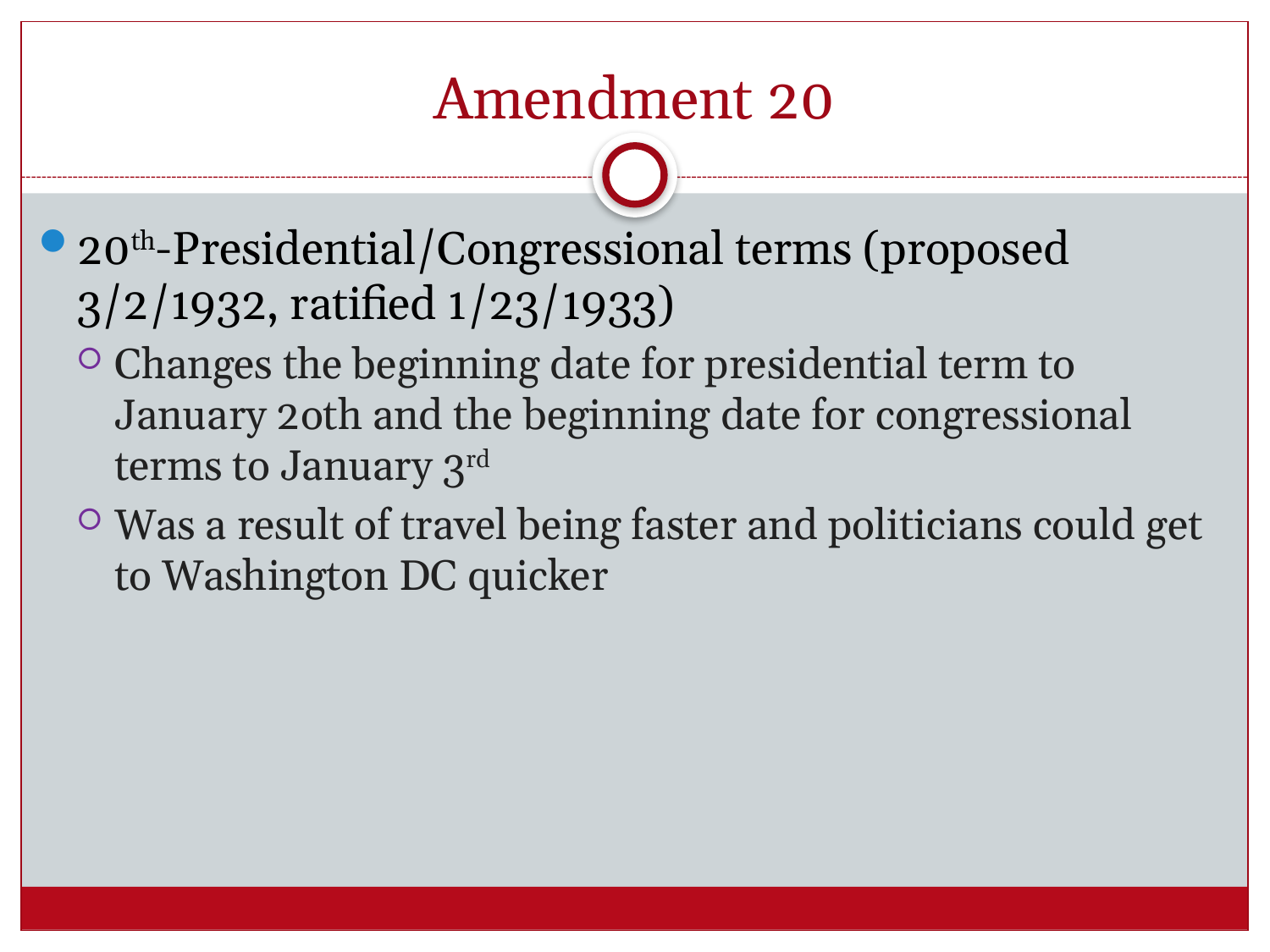

# Amendment 20
20th-Presidential/Congressional terms (proposed 3/2/1932, ratified 1/23/1933)
Changes the beginning date for presidential term to January 2oth and the beginning date for congressional terms to January 3rd
Was a result of travel being faster and politicians could get to Washington DC quicker